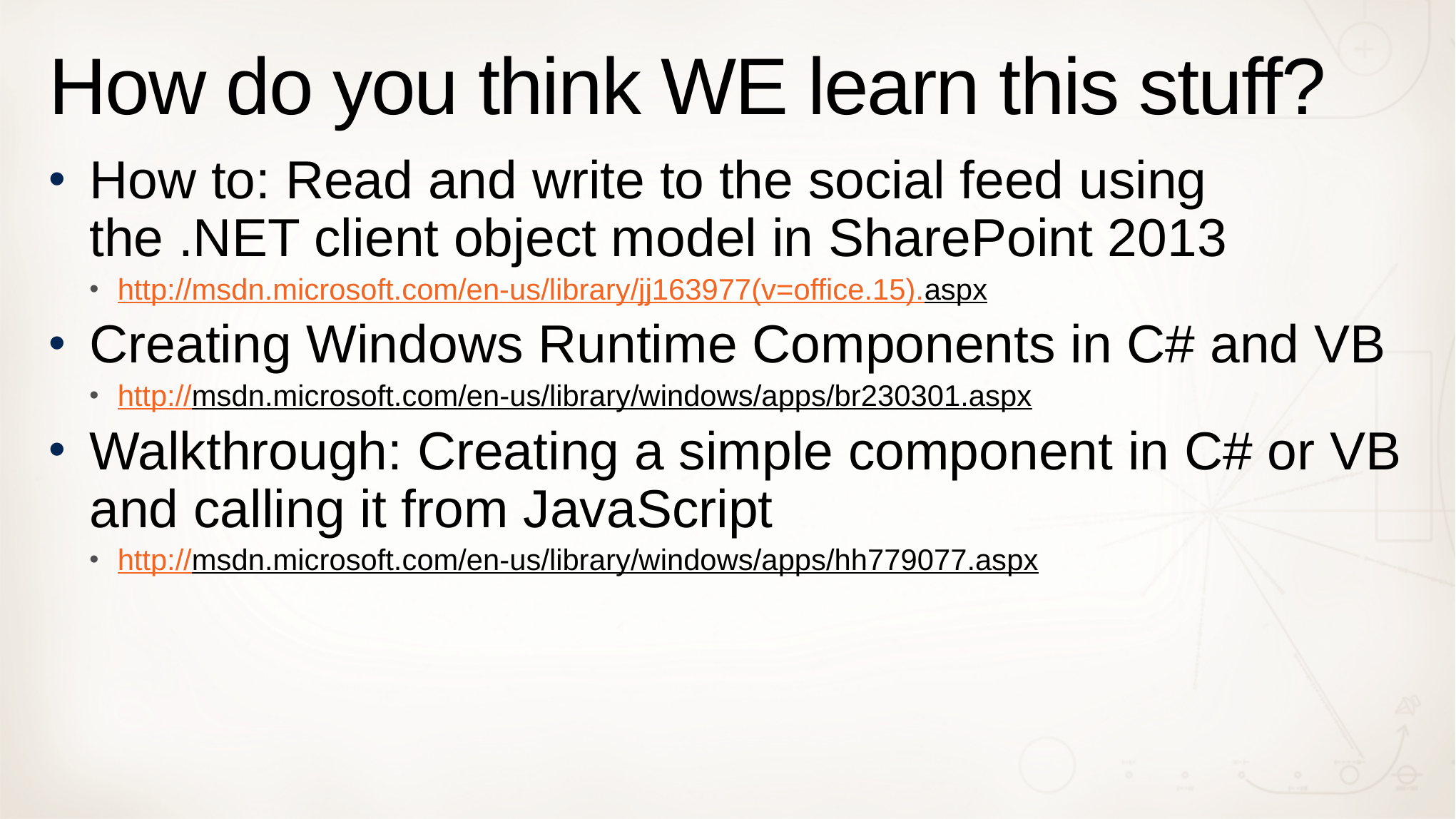

# How do you think WE learn this stuff?
How to: Read and write to the social feed using the .NET client object model in SharePoint 2013
http://msdn.microsoft.com/en-us/library/jj163977(v=office.15).aspx
Creating Windows Runtime Components in C# and VB
http://msdn.microsoft.com/en-us/library/windows/apps/br230301.aspx
Walkthrough: Creating a simple component in C# or VB and calling it from JavaScript
http://msdn.microsoft.com/en-us/library/windows/apps/hh779077.aspx